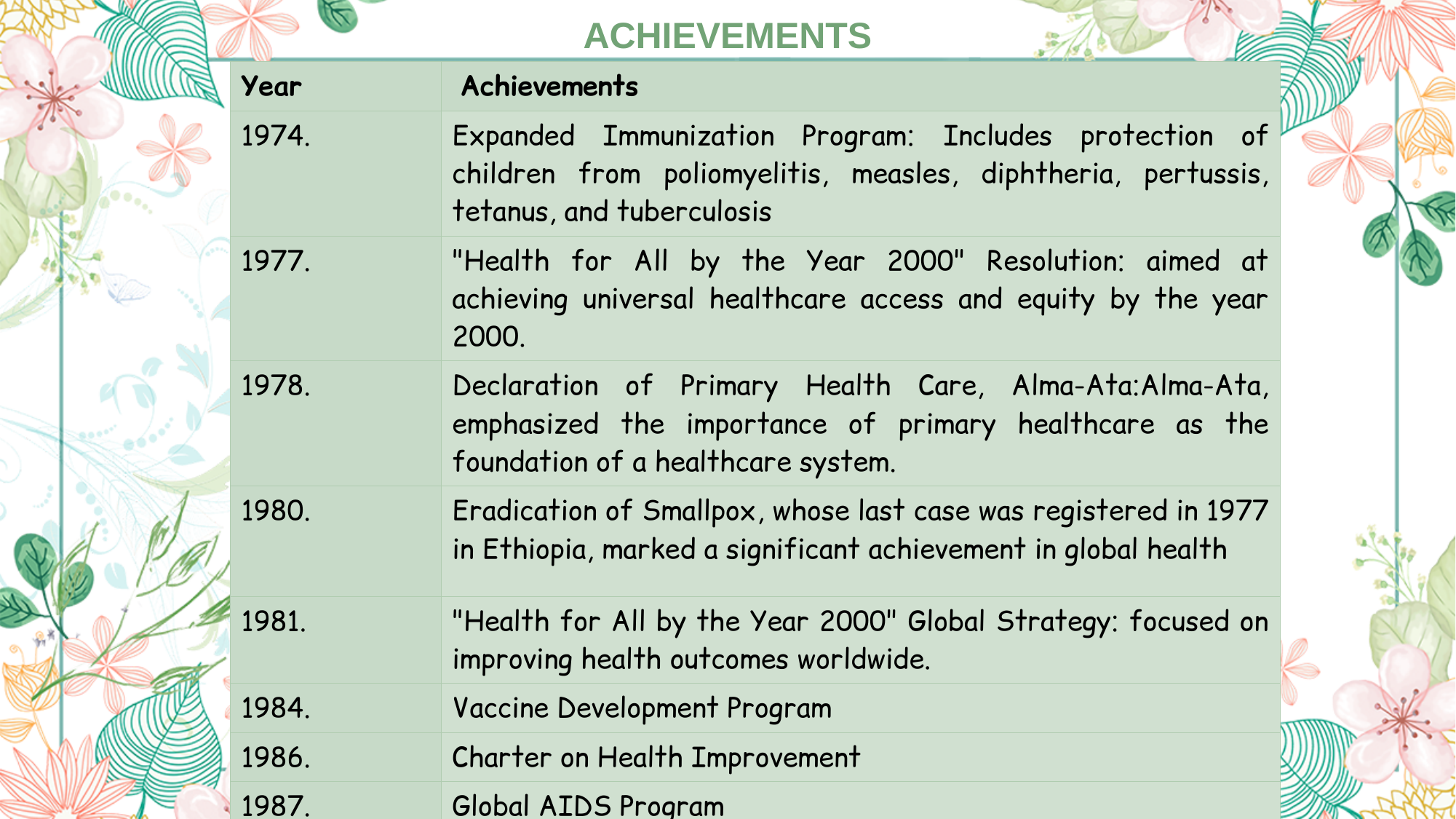

ACHIEVEMENTS
| Year | Achievements |
| --- | --- |
| 1974. | Expanded Immunization Program: Includes protection of children from poliomyelitis, measles, diphtheria, pertussis, tetanus, and tuberculosis |
| 1977. | "Health for All by the Year 2000" Resolution: aimed at achieving universal healthcare access and equity by the year 2000. |
| 1978. | Declaration of Primary Health Care, Alma-Ata:Alma-Ata, emphasized the importance of primary healthcare as the foundation of a healthcare system. |
| 1980. | Eradication of Smallpox, whose last case was registered in 1977 in Ethiopia, marked a significant achievement in global health |
| 1981. | "Health for All by the Year 2000" Global Strategy: focused on improving health outcomes worldwide. |
| 1984. | Vaccine Development Program |
| 1986. | Charter on Health Improvement |
| 1987. | Global AIDS Program |
| 1998. | Health for All in the 21st Century |